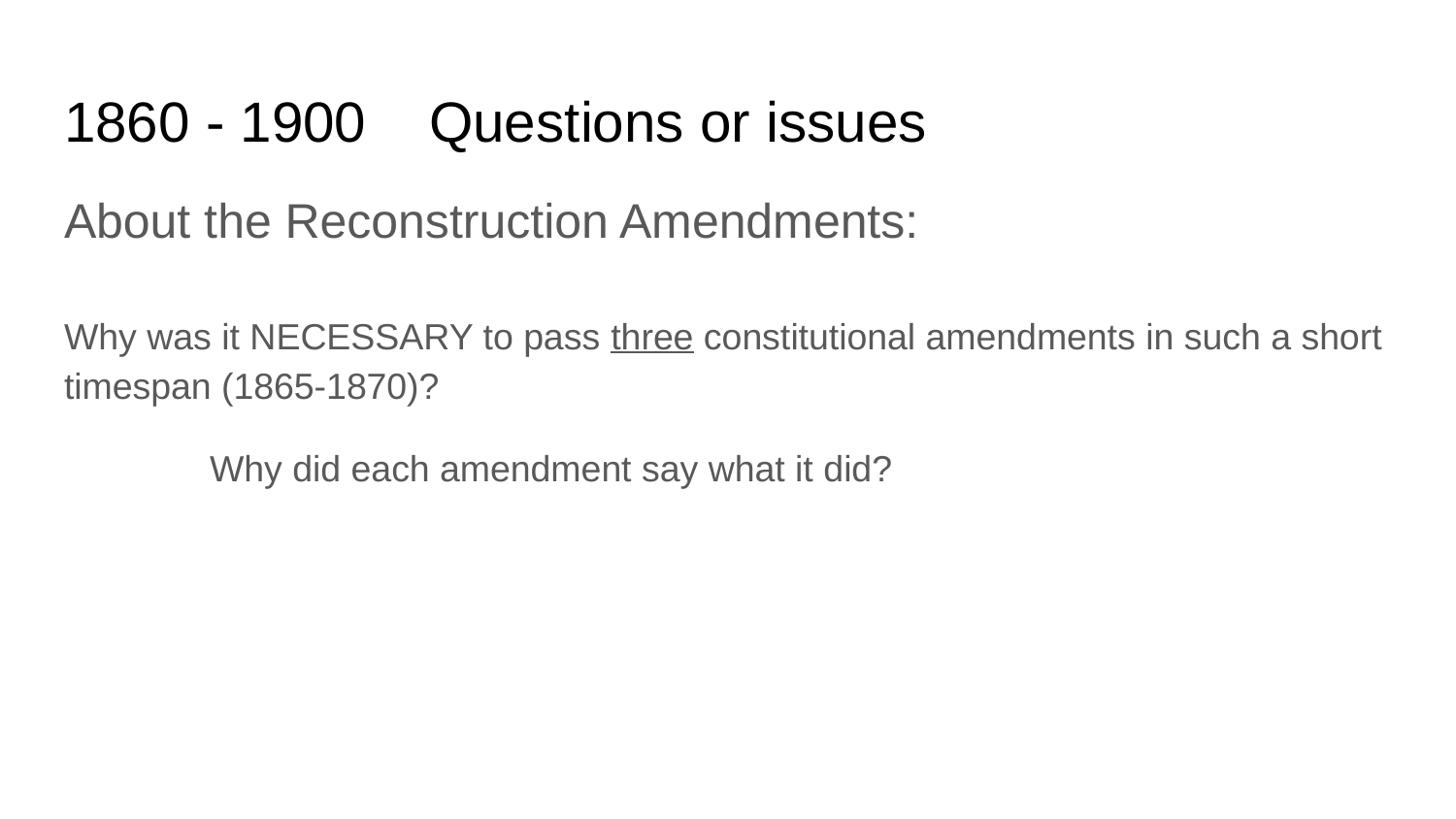

# 1860 - 1900    Questions or issues
About the Reconstruction Amendments:

Why was it NECESSARY to pass three constitutional amendments in such a short timespan (1865-1870)?
	Why did each amendment say what it did?